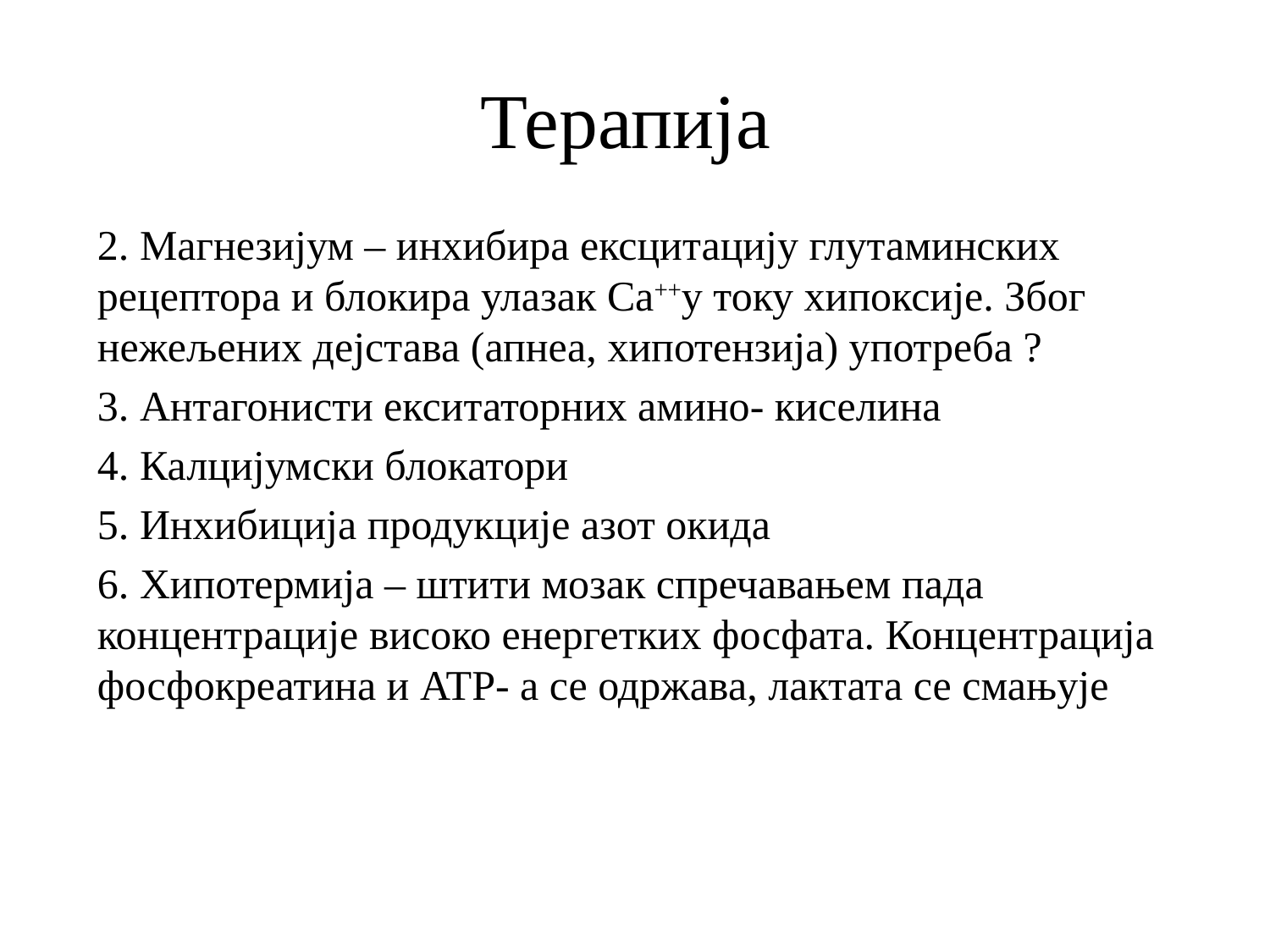

# Терапија
2. Магнезијум – инхибира ексцитацију глутаминских рецептора и блокира улазак Ca++у току хипоксије. Због нежељених дејстава (апнеа, хипотензија) употреба ?
3. Антагонисти екситаторних амино- киселина
4. Калцијумски блокатори
5. Инхибиција продукције азот окида
6. Хипотермија – штити мозак спречавањем пада концентрације високо енергетких фосфата. Концентрација фосфокреатина и ATP- а се одржава, лактата се смањује